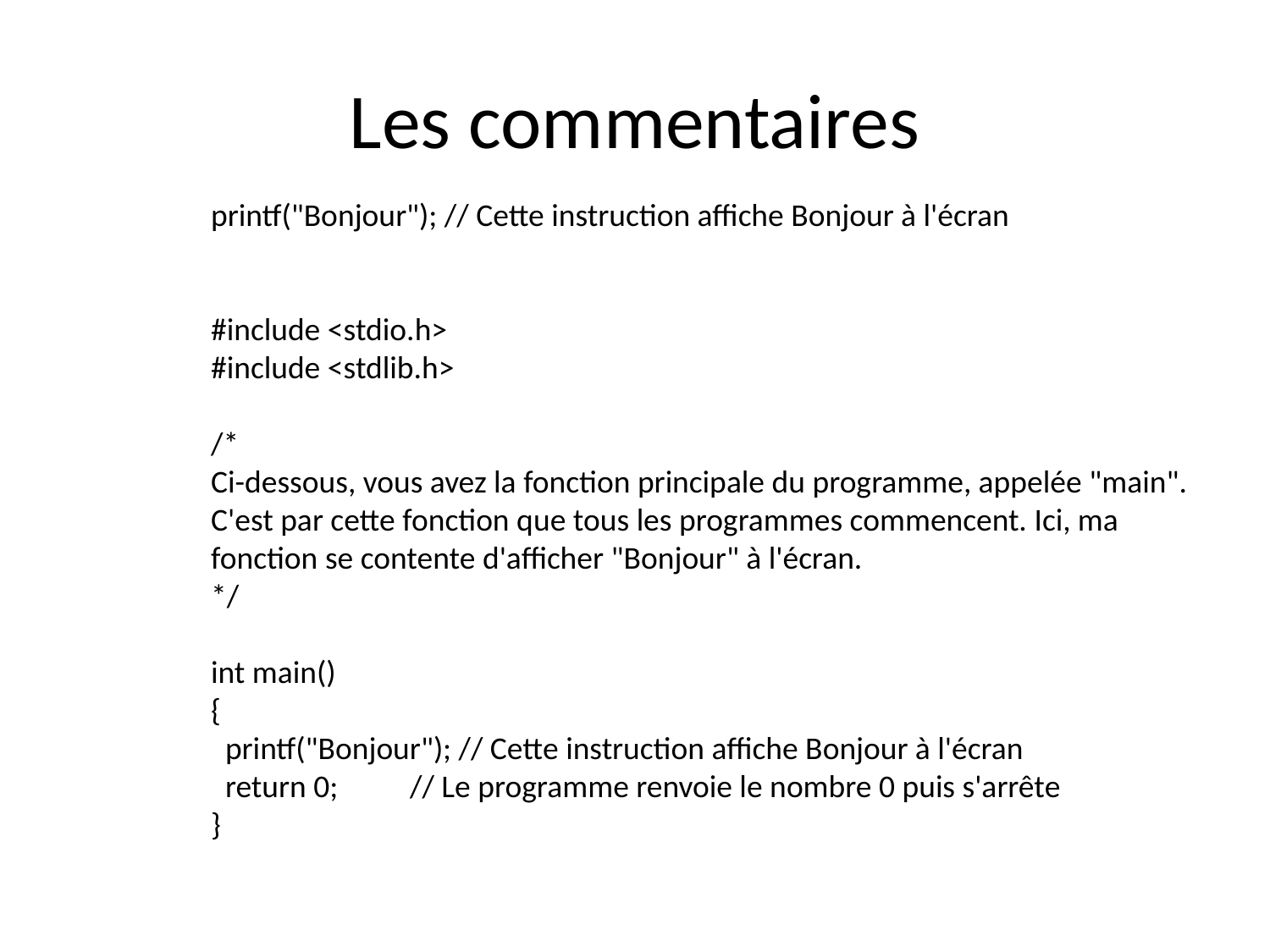

# Les commentaires
printf("Bonjour"); // Cette instruction affiche Bonjour à l'écran

#include <stdio.h>
#include <stdlib.h>

/*
Ci-dessous, vous avez la fonction principale du programme, appelée "main". C'est par cette fonction que tous les programmes commencent. Ici, ma fonction se contente d'afficher "Bonjour" à l'écran.
*/

int main()
{
  printf("Bonjour"); // Cette instruction affiche Bonjour à l'écran
  return 0;          // Le programme renvoie le nombre 0 puis s'arrête
}